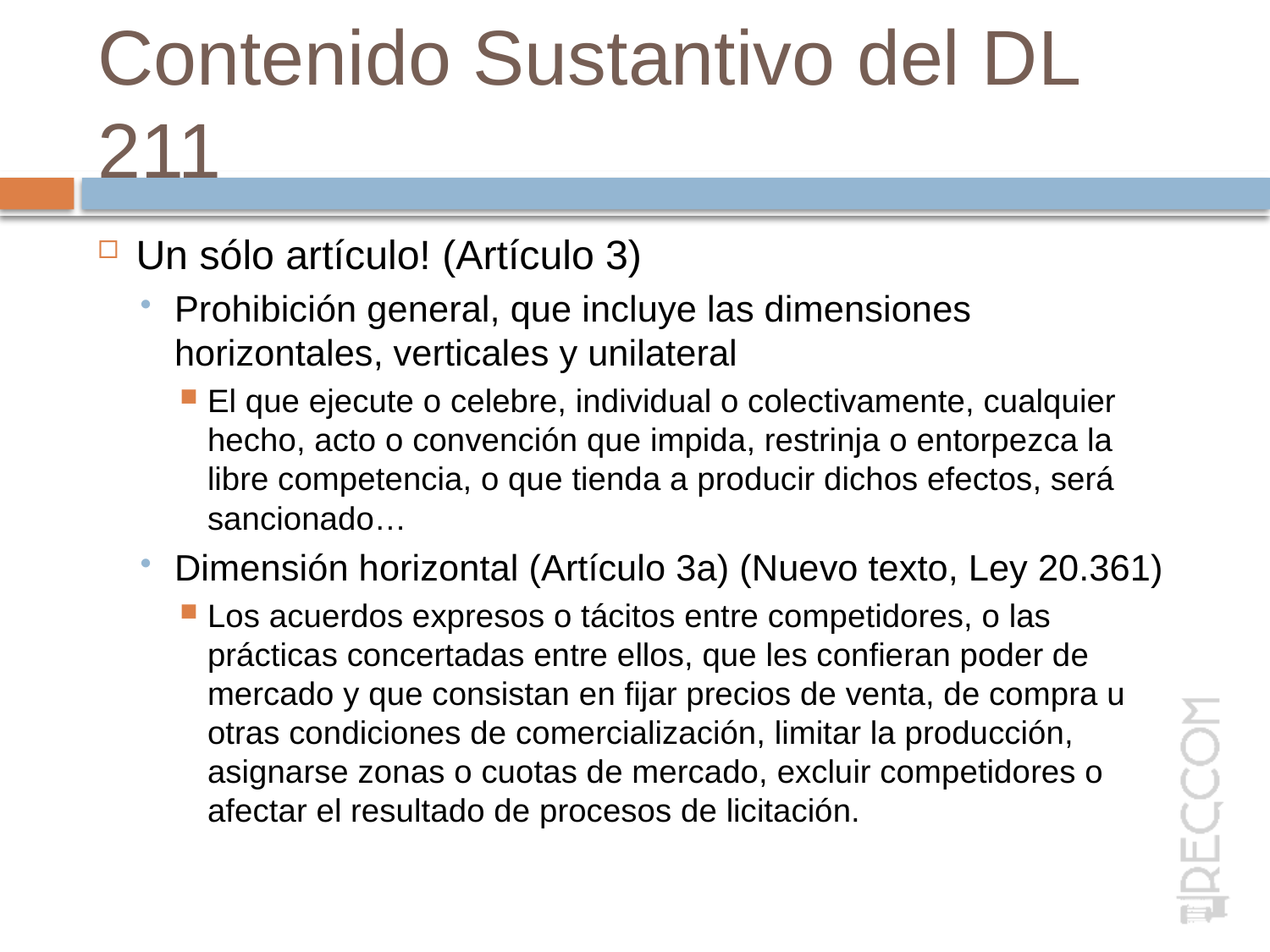

# Contenido Sustantivo del DL 211
Un sólo artículo! (Artículo 3)
Prohibición general, que incluye las dimensiones horizontales, verticales y unilateral
El que ejecute o celebre, individual o colectivamente, cualquier hecho, acto o convención que impida, restrinja o entorpezca la libre competencia, o que tienda a producir dichos efectos, será sancionado…
Dimensión horizontal (Artículo 3a) (Nuevo texto, Ley 20.361)
Los acuerdos expresos o tácitos entre competidores, o las prácticas concertadas entre ellos, que les confieran poder de mercado y que consistan en fijar precios de venta, de compra u otras condiciones de comercialización, limitar la producción, asignarse zonas o cuotas de mercado, excluir competidores o afectar el resultado de procesos de licitación.